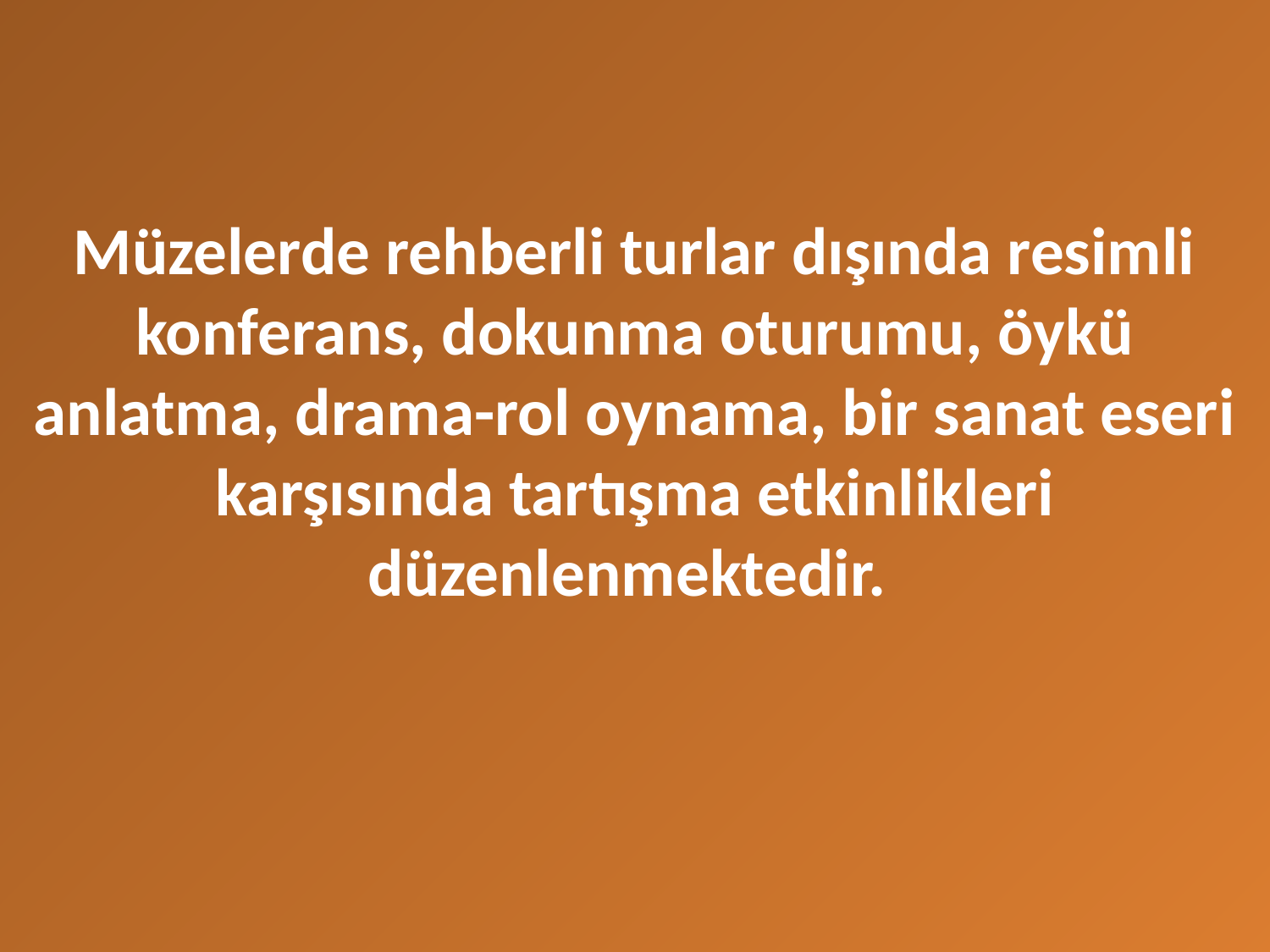

# Müzelerde rehberli turlar dışında resimli konferans, dokunma oturumu, öykü anlatma, drama-rol oynama, bir sanat eseri karşısında tartışma etkinlikleri düzenlenmektedir.